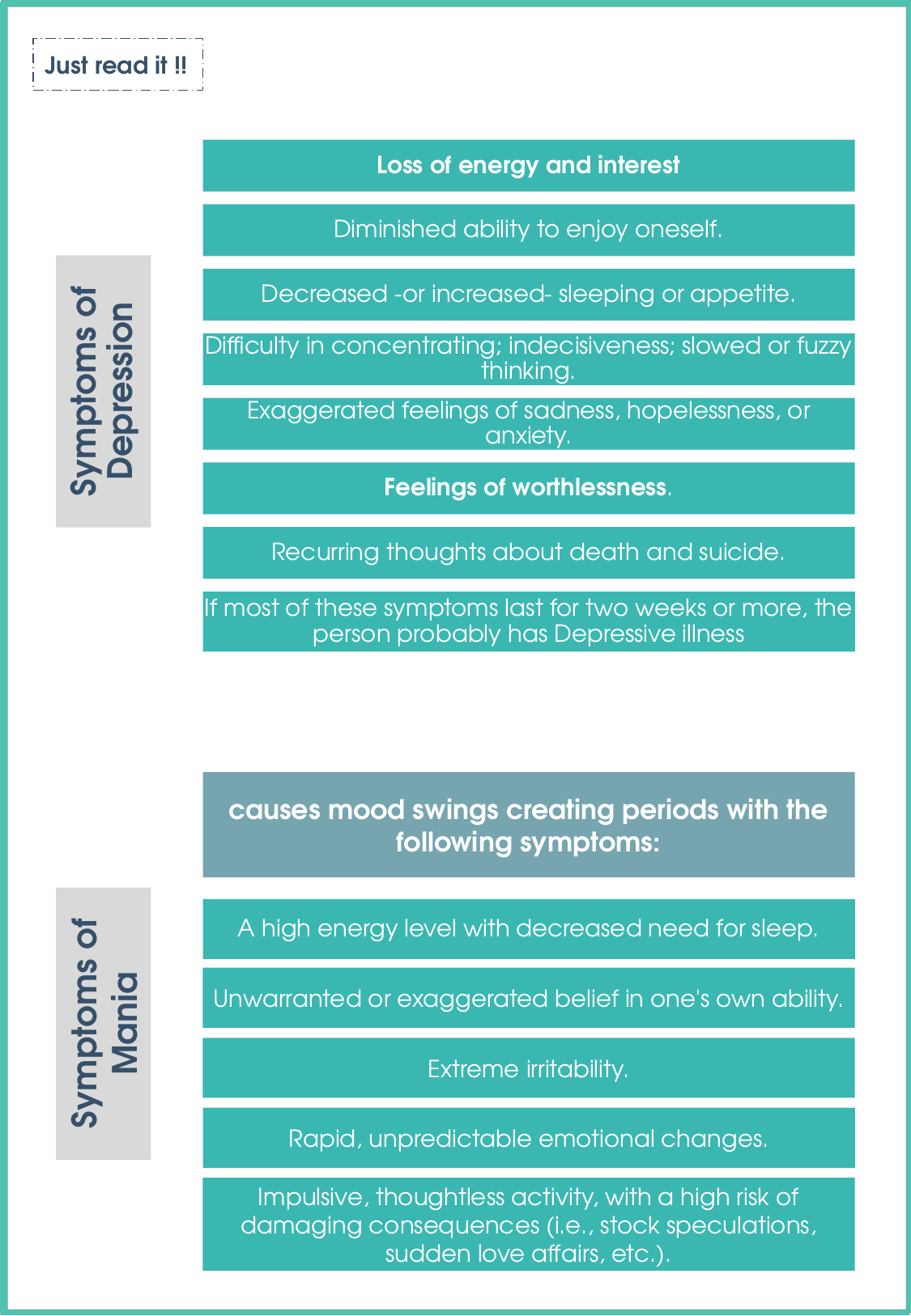

Just read it !!
Loss of energy and interest
Diminished ability to enjoy oneself.
Decreased -or increased- sleeping or appetite.
Difficulty in concentrating; indecisiveness; slowed or fuzzy thinking.
Symptoms of Depression
Exaggerated feelings of sadness, hopelessness, or anxiety.
Feelings of worthlessness.
Recurring thoughts about death and suicide.
If most of these symptoms last for two weeks or more, the person probably has Depressive illness
causes mood swings creating periods with the following symptoms:
A high energy level with decreased need for sleep.
Unwarranted or exaggerated belief in one's own ability.
Symptoms of Mania
Extreme irritability.
Rapid, unpredictable emotional changes.
Impulsive, thoughtless activity, with a high risk of damaging consequences (i.e., stock speculations, sudden love affairs, etc.).